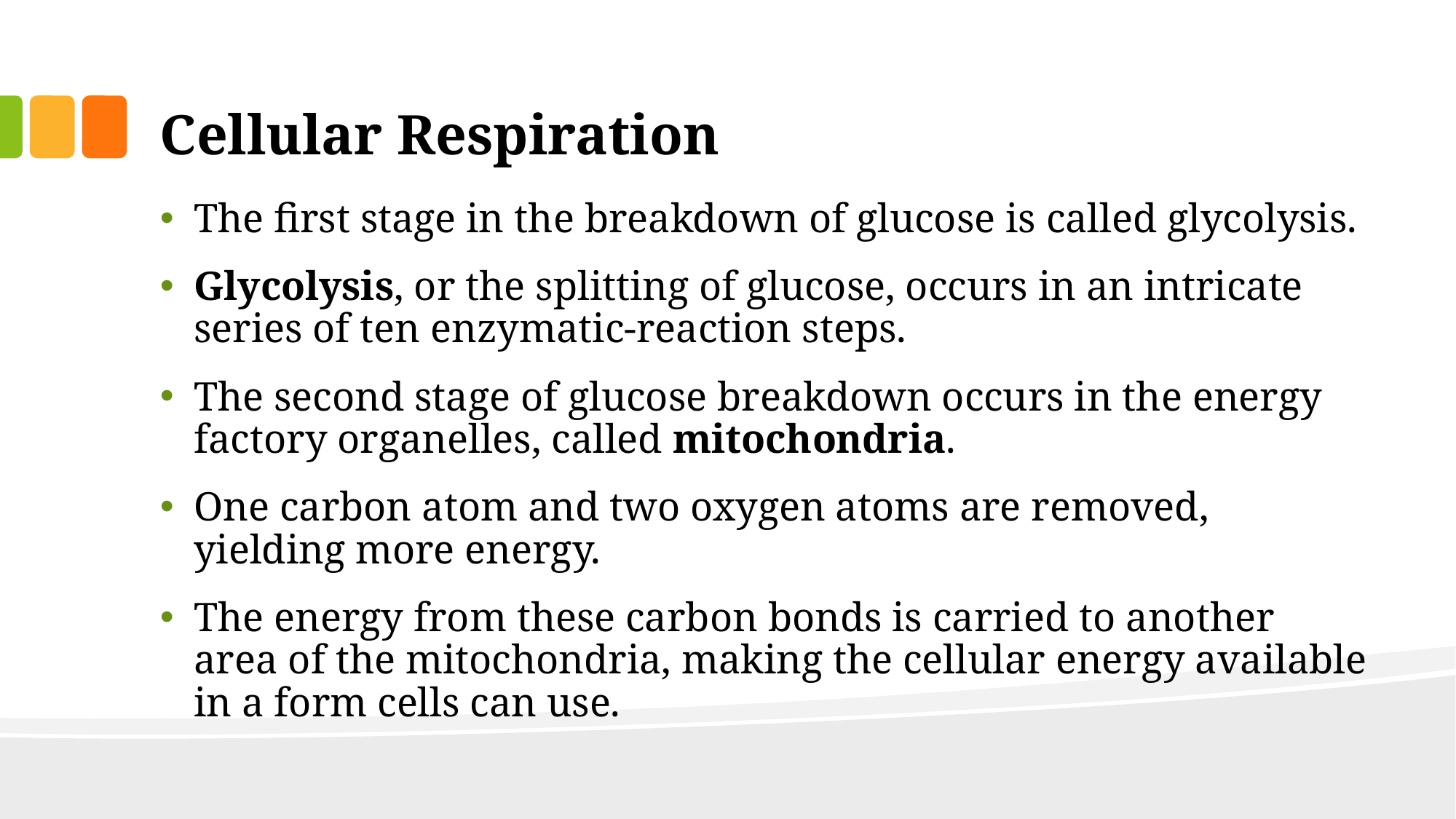

# Cellular Respiration
The first stage in the breakdown of glucose is called glycolysis.
Glycolysis, or the splitting of glucose, occurs in an intricate series of ten enzymatic-reaction steps.
The second stage of glucose breakdown occurs in the energy factory organelles, called mitochondria.
One carbon atom and two oxygen atoms are removed, yielding more energy.
The energy from these carbon bonds is carried to another area of the mitochondria, making the cellular energy available in a form cells can use.